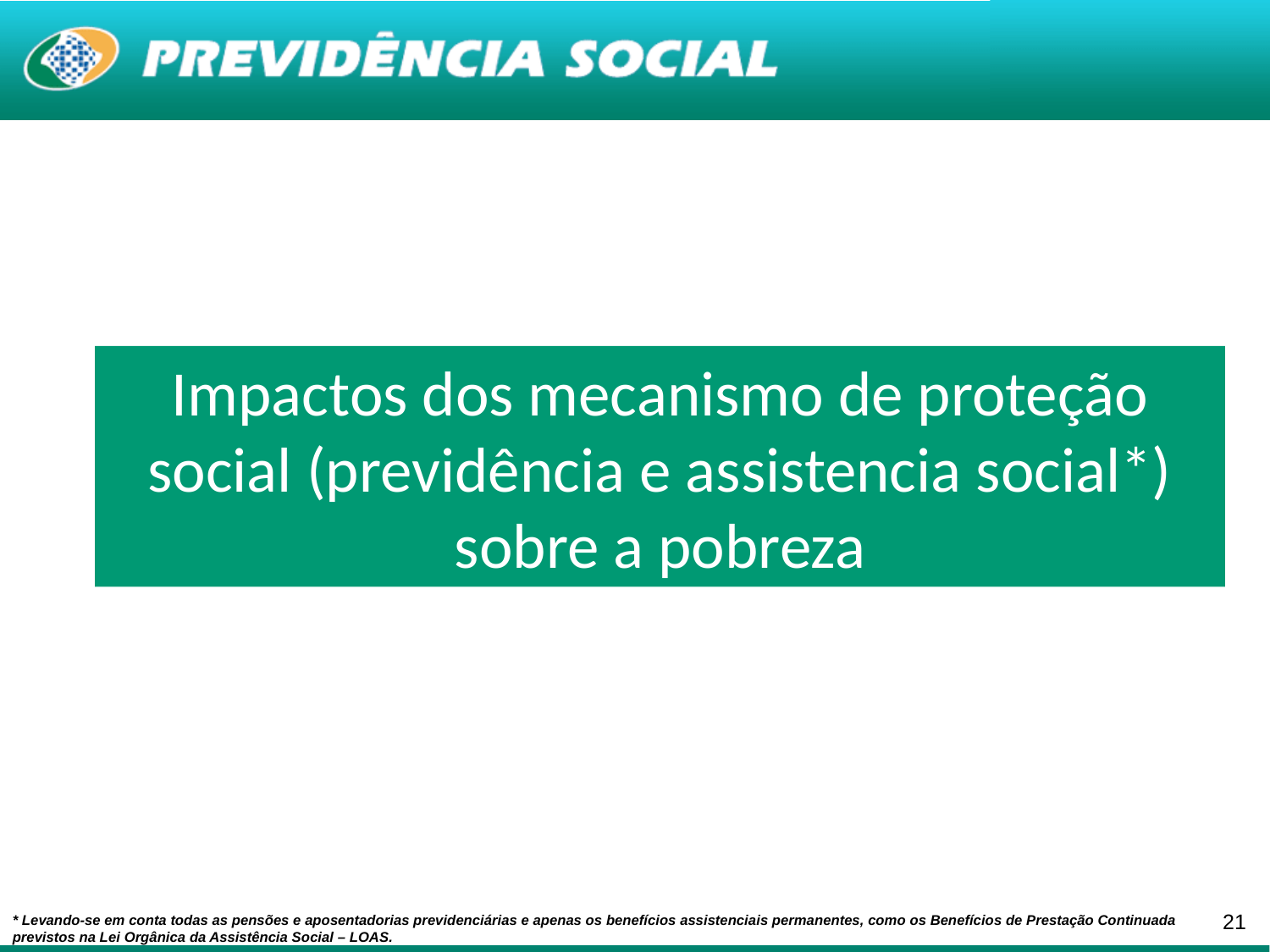

Impactos dos mecanismo de proteção social (previdência e assistencia social*) sobre a pobreza
* Levando-se em conta todas as pensões e aposentadorias previdenciárias e apenas os benefícios assistenciais permanentes, como os Benefícios de Prestação Continuada previstos na Lei Orgânica da Assistência Social – LOAS.